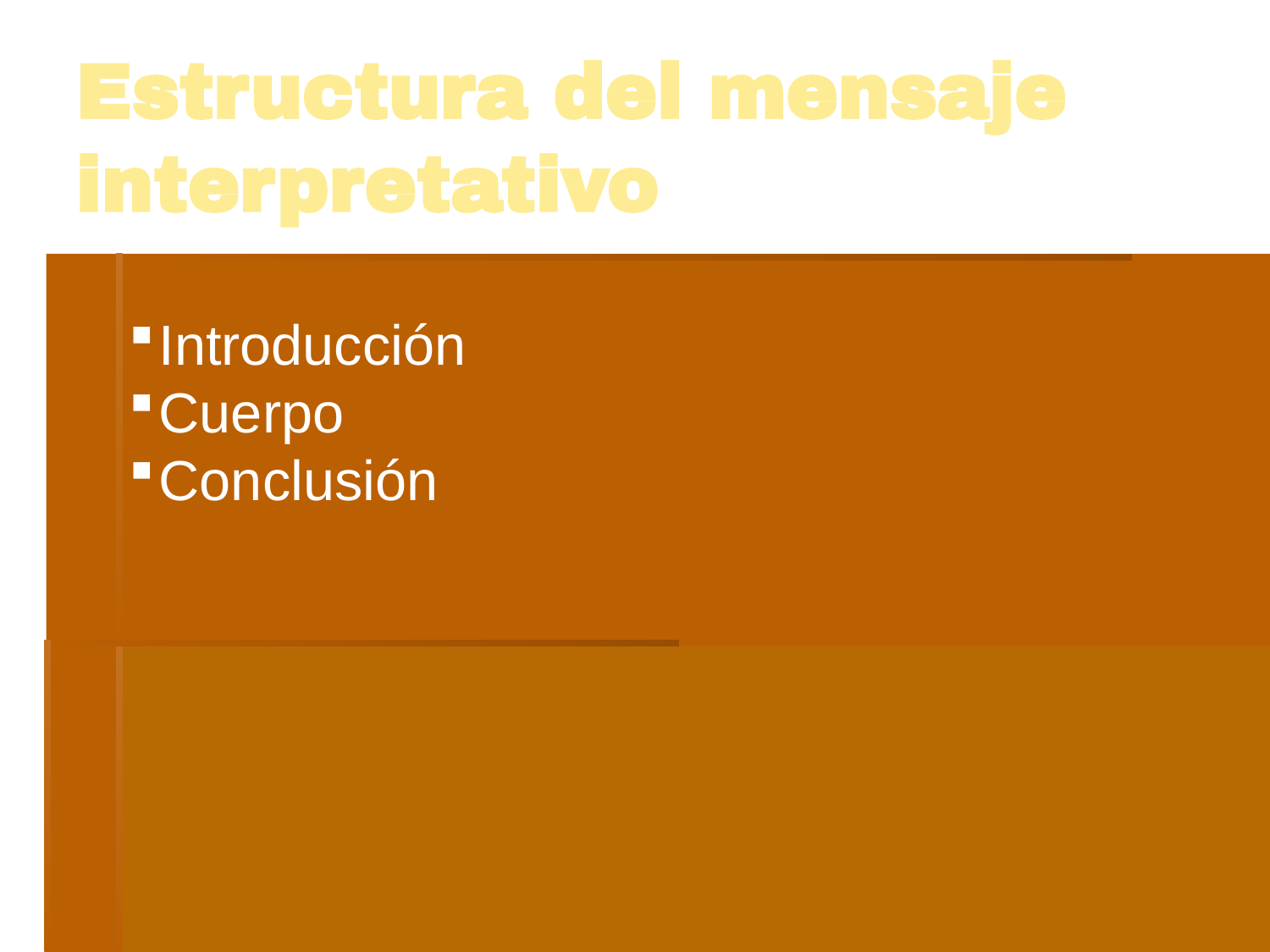

Estructura del mensaje interpretativo

Introducción
Cuerpo
Conclusión